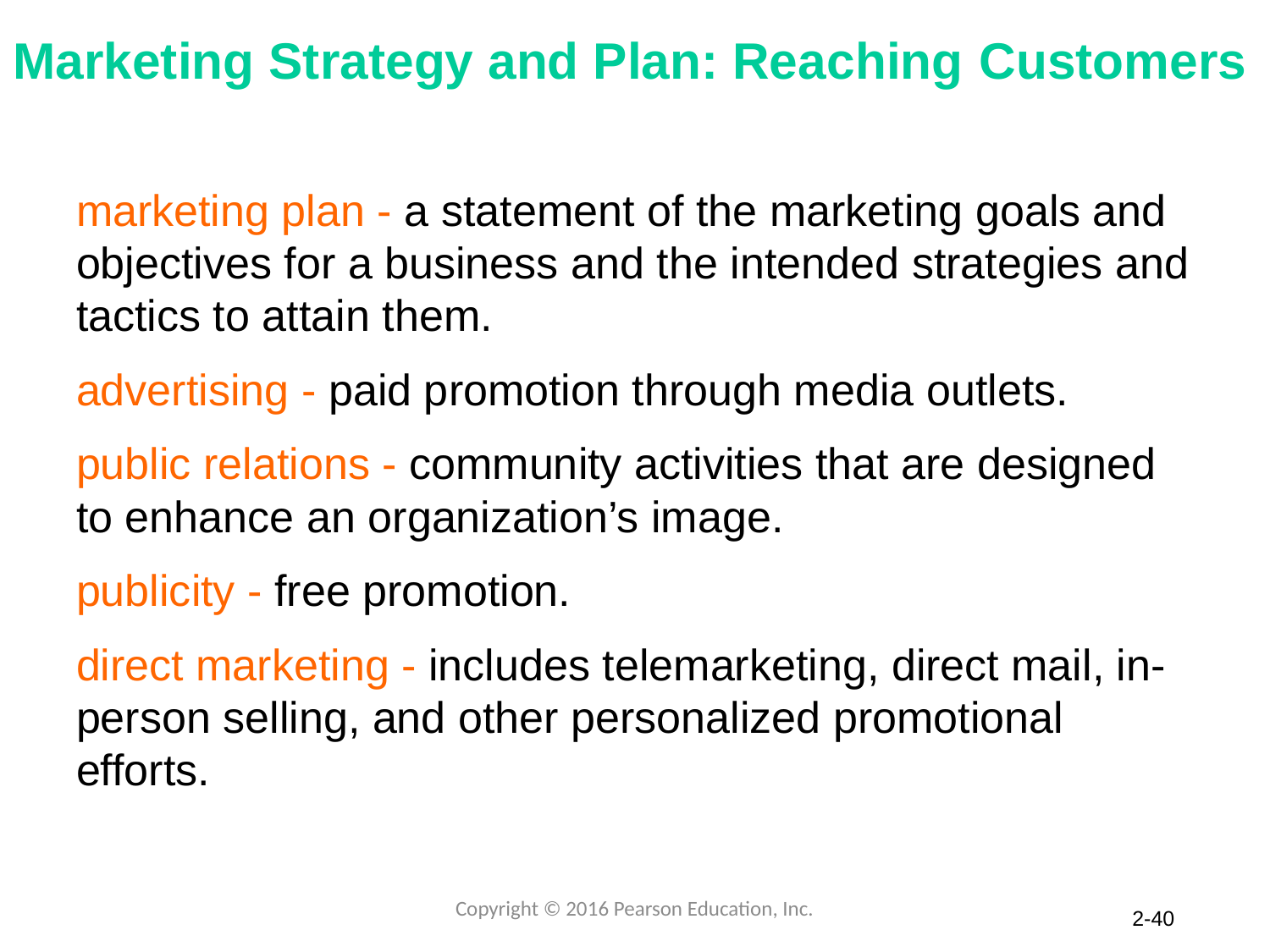

Marketing Strategy and Plan: Reaching Customers
marketing plan - a statement of the marketing goals and objectives for a business and the intended strategies and tactics to attain them.

advertising - paid promotion through media outlets.

public relations - community activities that are designed to enhance an organization’s image.

publicity - free promotion.

direct marketing - includes telemarketing, direct mail, in-person selling, and other personalized promotional efforts.
Copyright © 2016 Pearson Education, Inc.